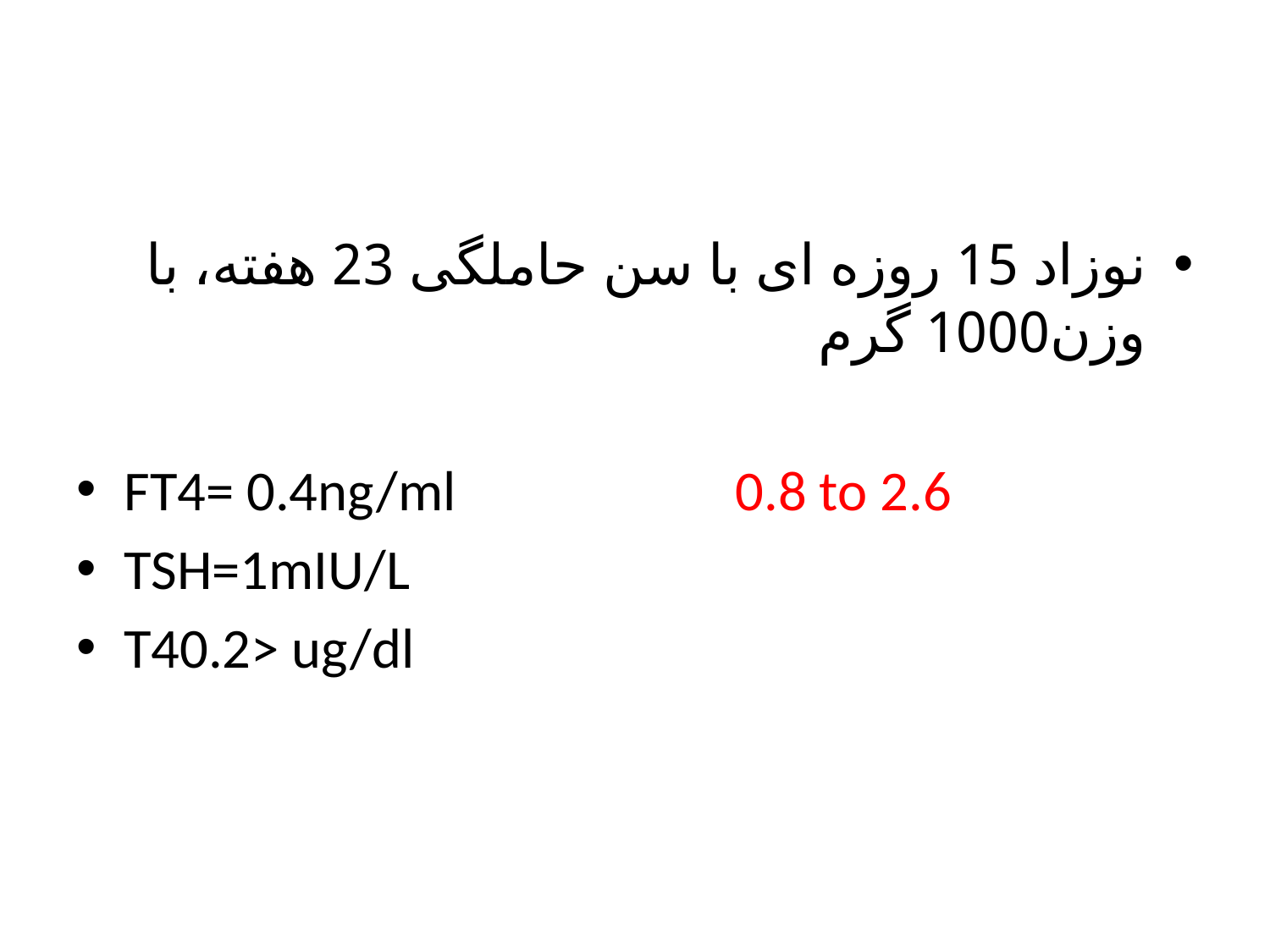

#
نوزاد 15 روزه ای با سن حاملگی 23 هفته، با وزن1000 گرم

FT4= 0.4ng/ml                      0.8 to 2.6
TSH=1mIU/L
T40.2> ug/dl